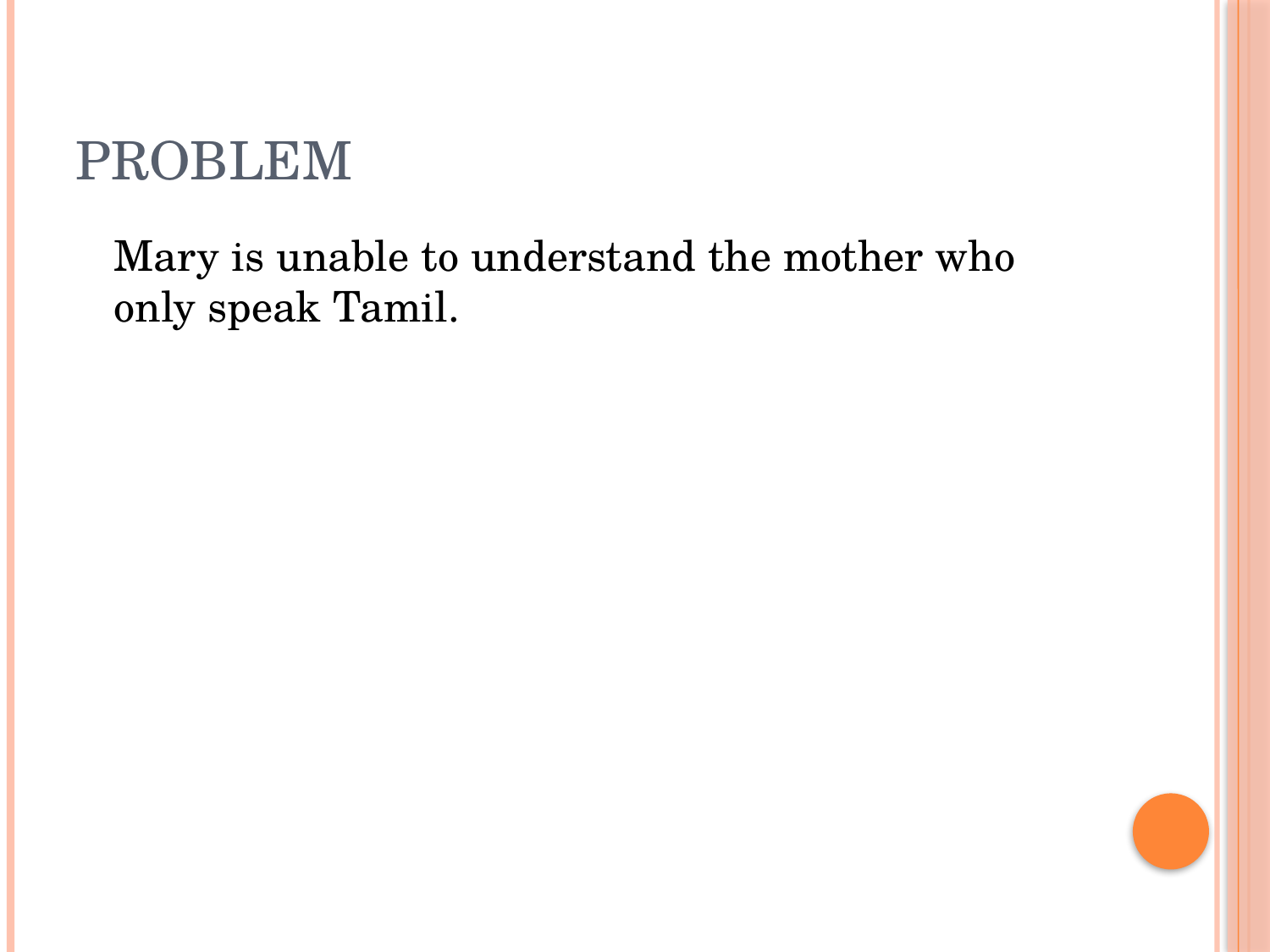

# Problem
	Mary is unable to understand the mother who only speak Tamil.